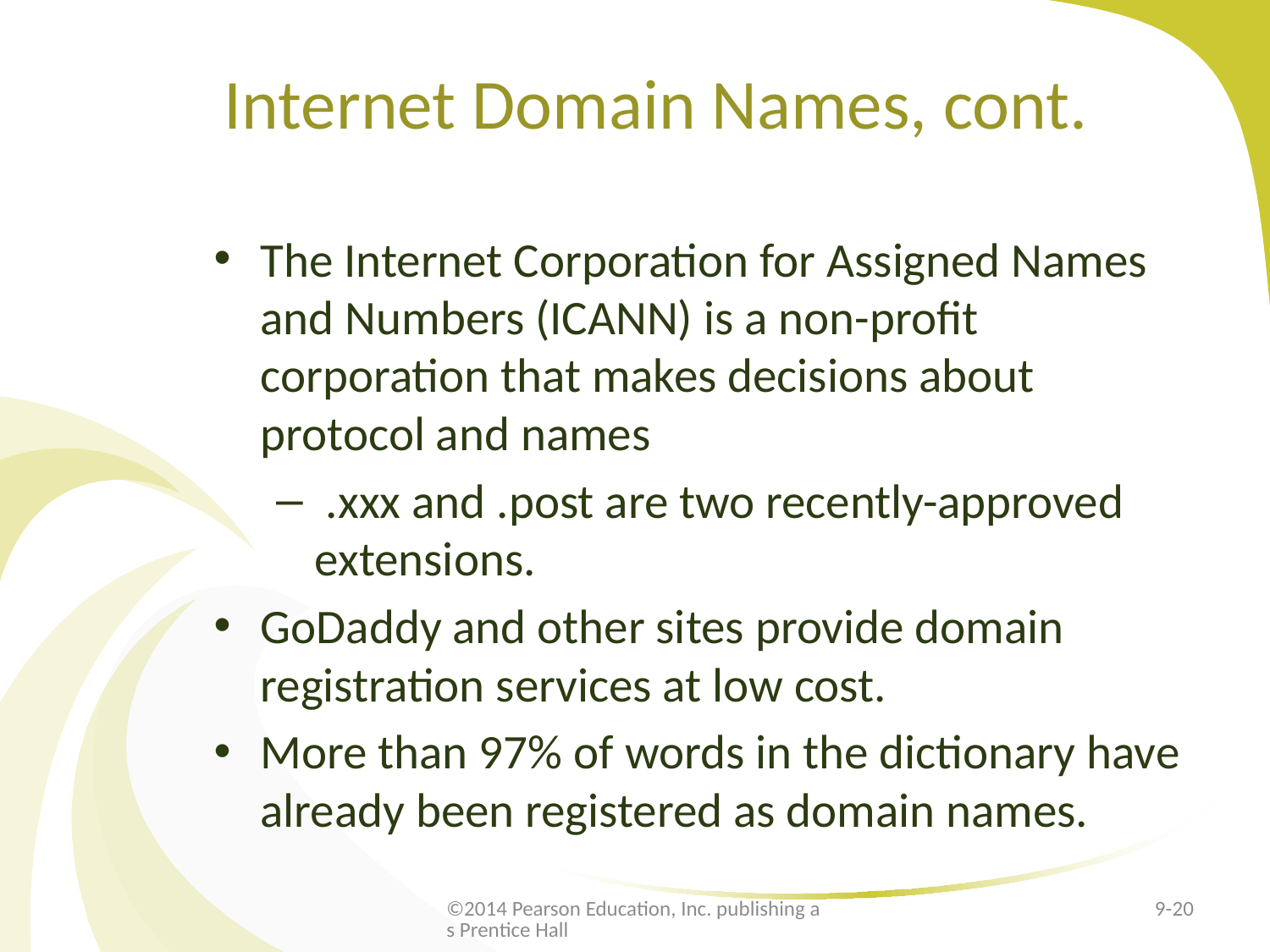

# Internet Domain Names, cont.
The Internet Corporation for Assigned Names and Numbers (ICANN) is a non-profit corporation that makes decisions about protocol and names
 .xxx and .post are two recently-approved extensions.
GoDaddy and other sites provide domain registration services at low cost.
More than 97% of words in the dictionary have already been registered as domain names.
©2014 Pearson Education, Inc. publishing as Prentice Hall
9-20